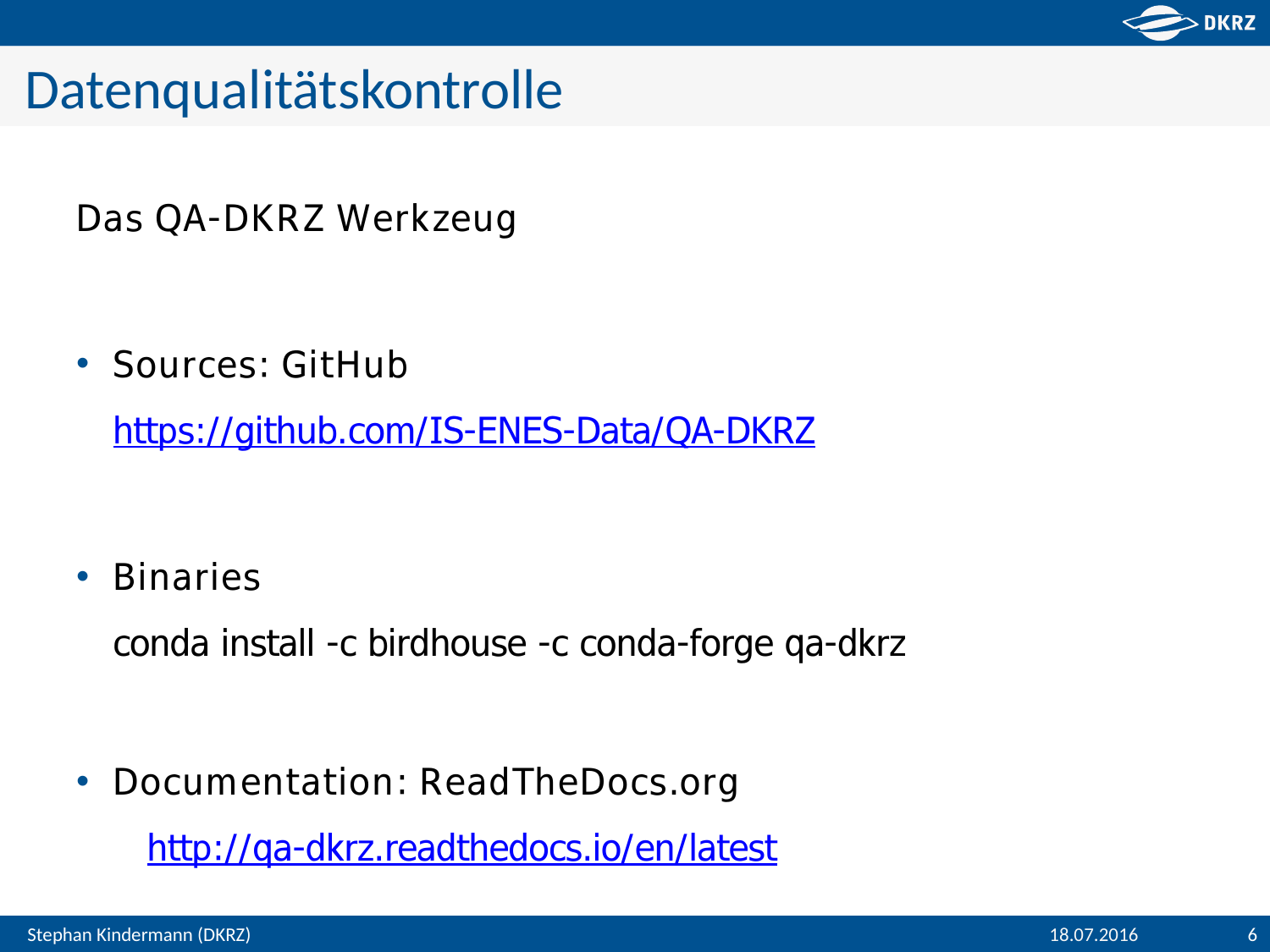

# Datenqualitätskontrolle
Das QA-DKRZ Werkzeug

Sources: GitHub
https://github.com/IS-ENES-Data/QA-DKRZ

Binaries
conda install -c birdhouse -c conda-forge qa-dkrz
Documentation: ReadTheDocs.org
   http://qa-dkrz.readthedocs.io/en/latest

18.07.2016
6